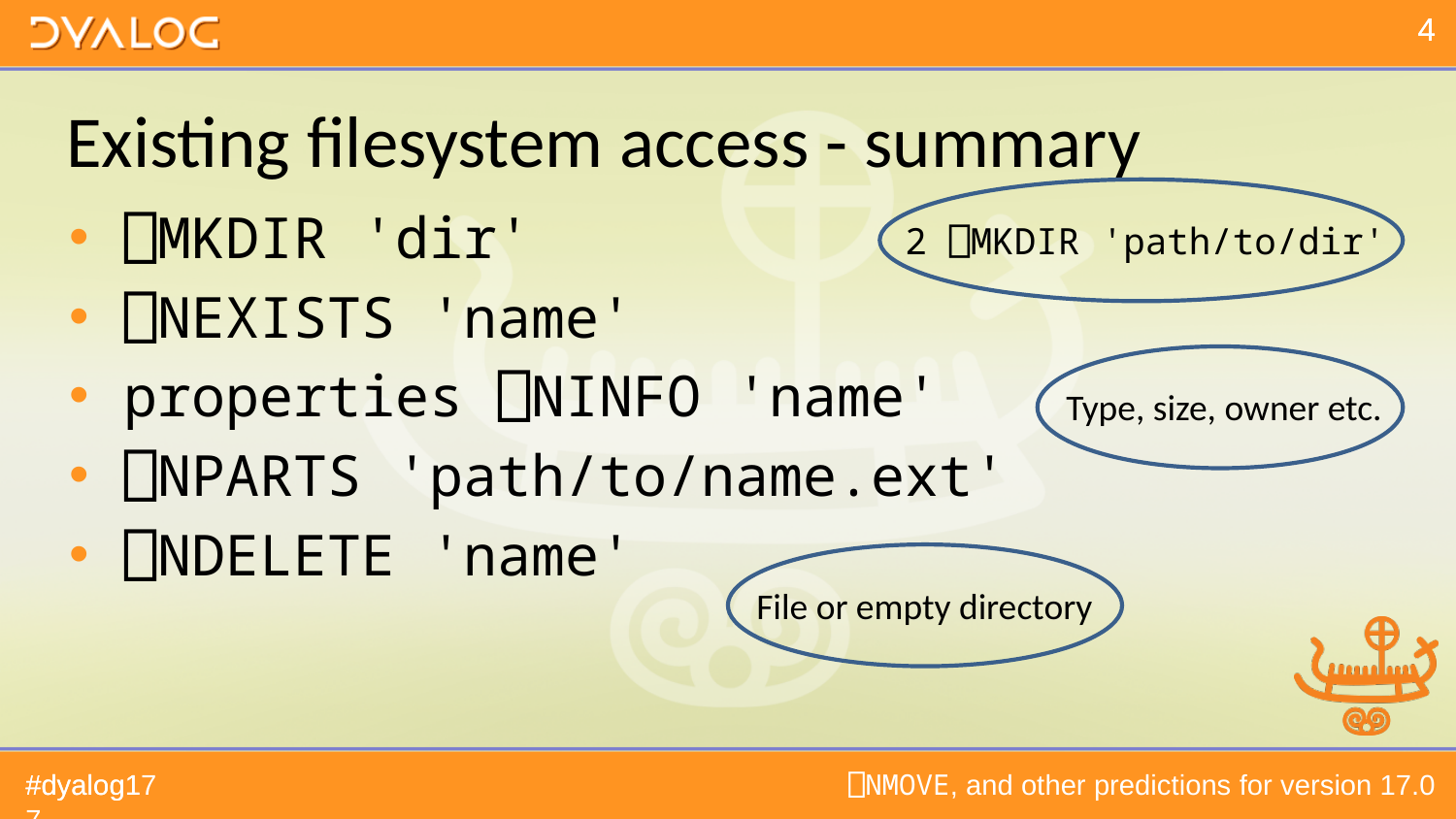

# Existing filesystem access - summary

⎕MKDIR 'dir'
⎕NEXISTS 'name'
properties ⎕NINFO 'name'
⎕NPARTS 'path/to/name.ext'
⎕NDELETE 'name'
2 ⎕MKDIR 'path/to/dir'

Type, size, owner etc.

File or empty directory